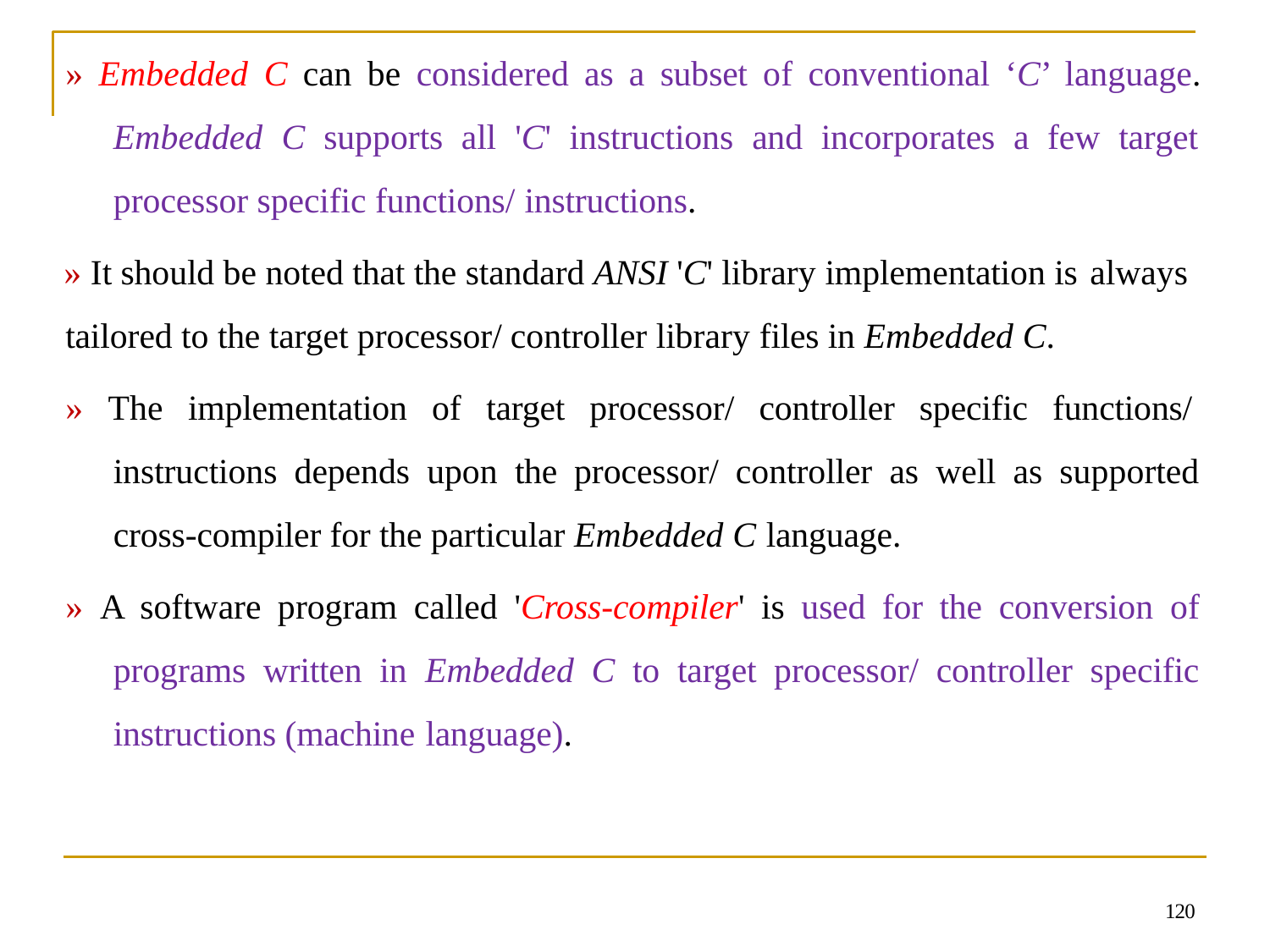

» Embedded C can be considered as a subset of conventional ‘C’ language.  Embedded C supports all 'C' instructions and incorporates a few target  processor specific functions/ instructions.
» It should be noted that the standard ANSI 'C' library implementation is always
tailored to the target processor/ controller library files in Embedded C.
» The implementation of target processor/ controller specific functions/  instructions depends upon the processor/ controller as well as supported  cross-compiler for the particular Embedded C language.
» A software program called 'Cross-compiler' is used for the conversion of  programs written in Embedded C to target processor/ controller specific  instructions (machine language).
120